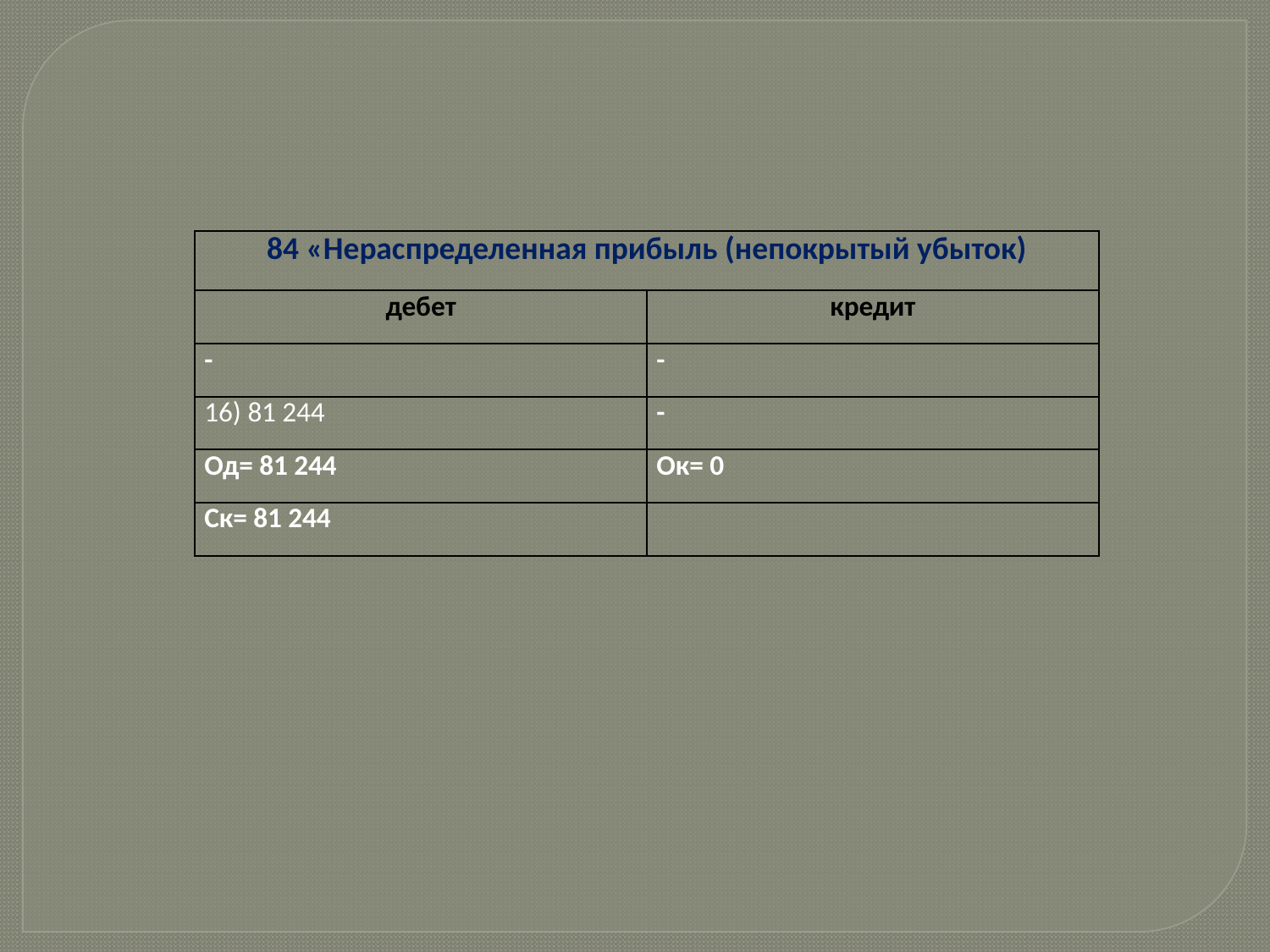

| 84 «Нераспределенная прибыль (непокрытый убыток) |  |
| --- | --- |
| дебет | кредит |
| - | - |
| 16) 81 244 | - |
| Од= 81 244 | Ок= 0 |
| Ск= 81 244 |  |